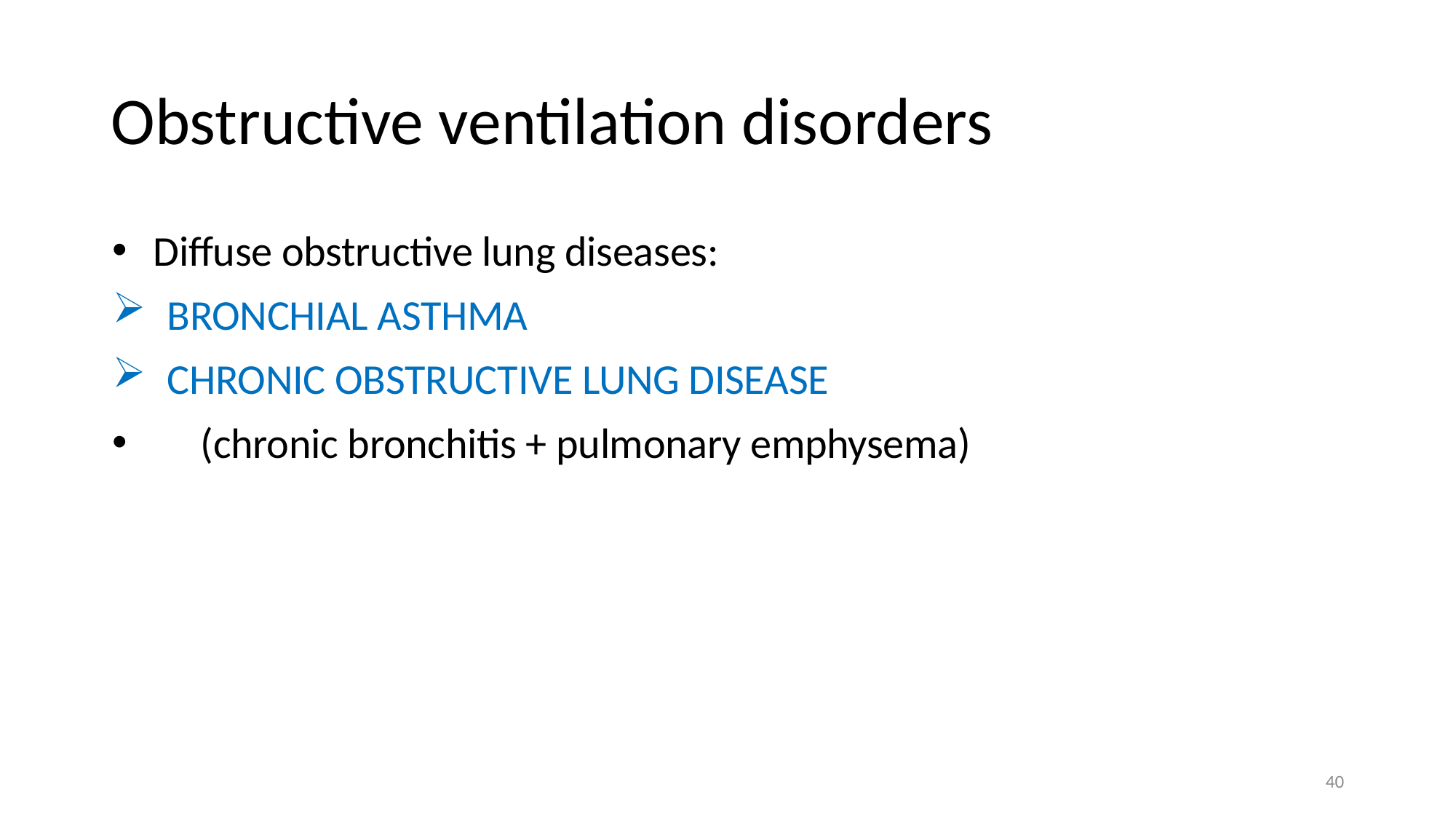

# Obstructive ventilation disorders
Diffuse obstructive lung diseases:
BRONCHIAL ASTHMA
CHRONIC OBSTRUCTIVE LUNG DISEASE
     (chronic bronchitis + pulmonary emphysema)
40